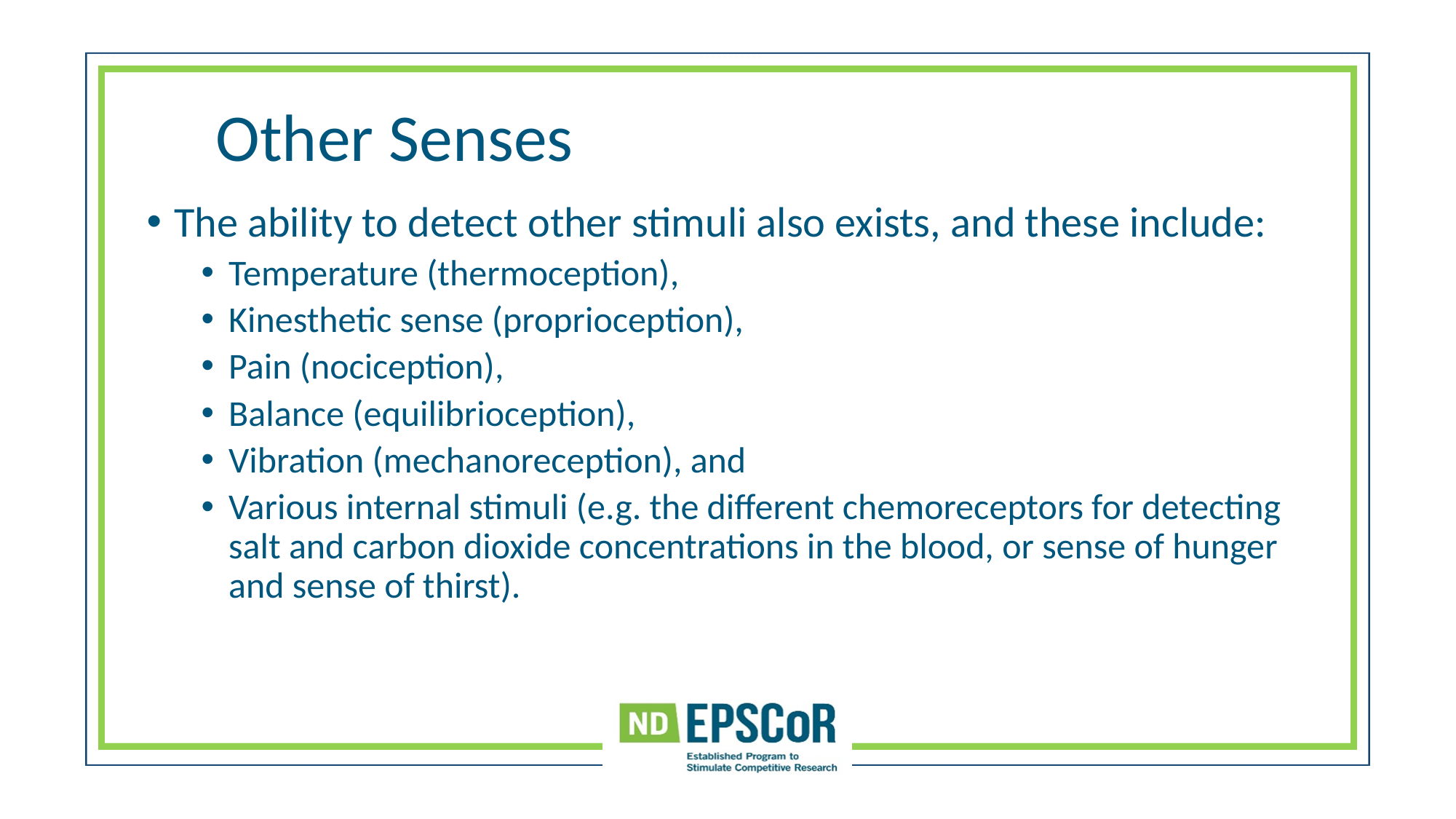

# Other Senses
The ability to detect other stimuli also exists, and these include:
Temperature (thermoception),
Kinesthetic sense (proprioception),
Pain (nociception),
Balance (equilibrioception),
Vibration (mechanoreception), and
Various internal stimuli (e.g. the different chemoreceptors for detecting salt and carbon dioxide concentrations in the blood, or sense of hunger and sense of thirst).